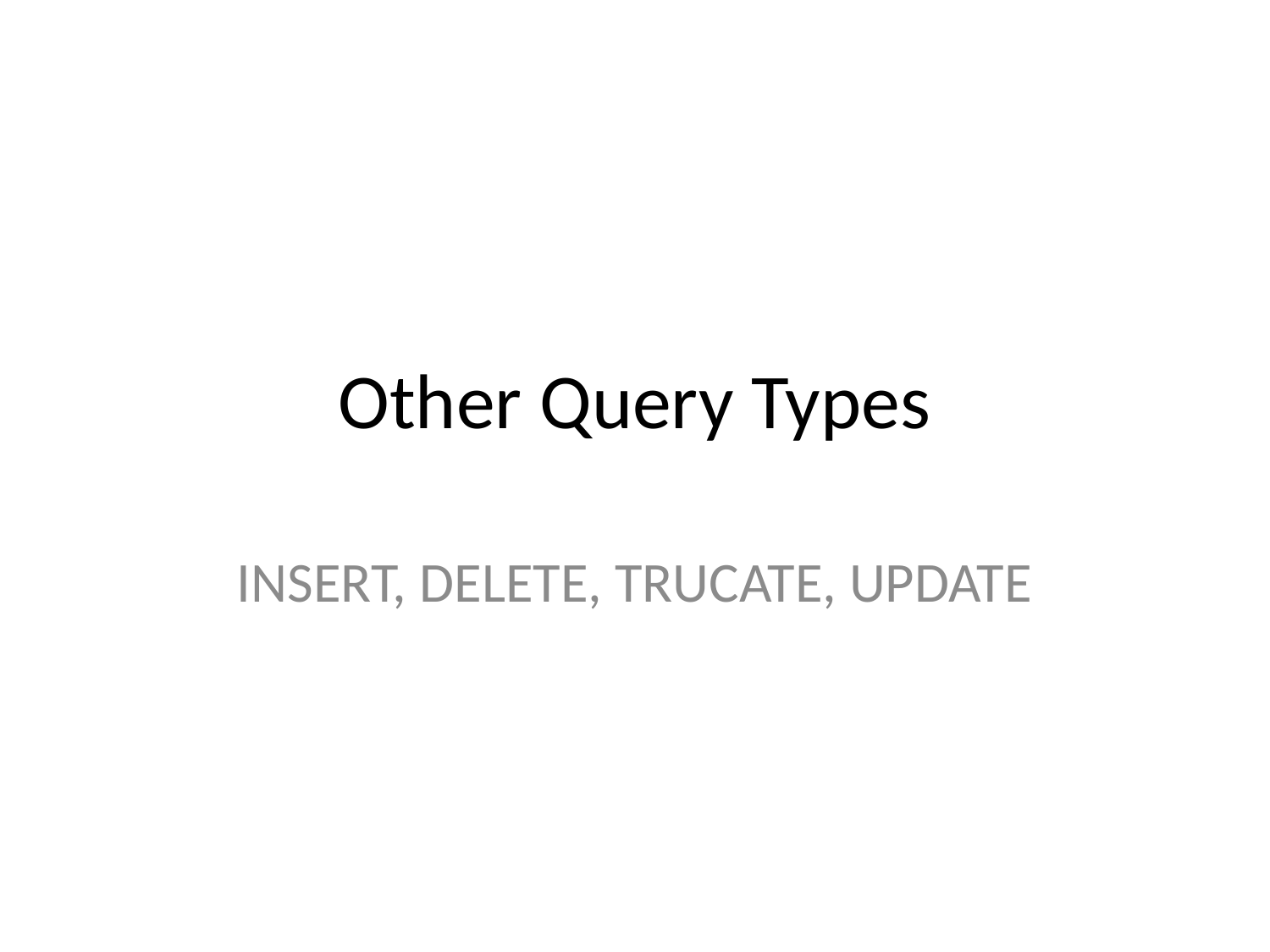

# Other Query Types
INSERT, DELETE, TRUCATE, UPDATE